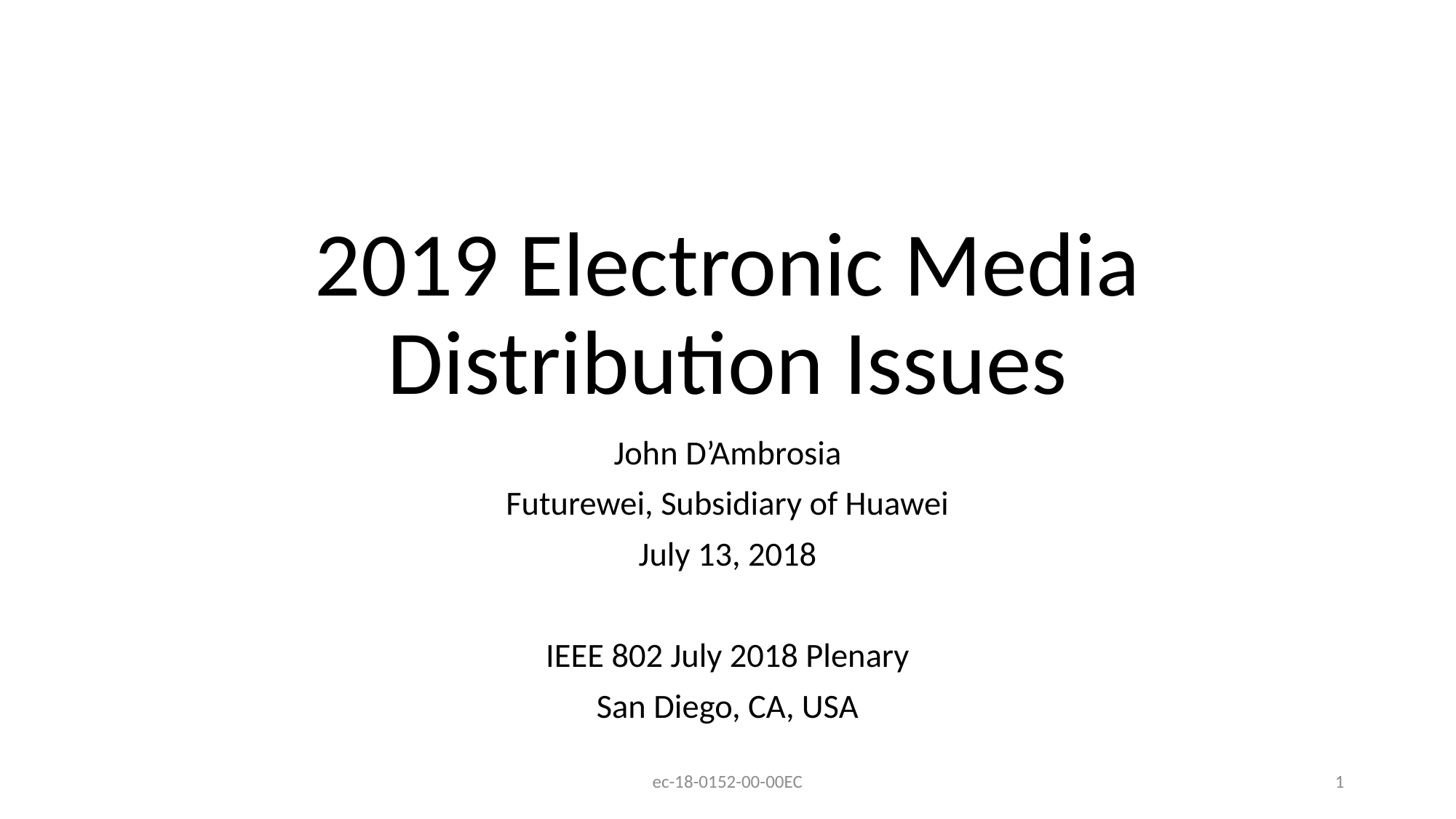

# 2019 Electronic Media Distribution Issues
John D’Ambrosia
Futurewei, Subsidiary of Huawei
July 13, 2018

IEEE 802 July 2018 Plenary
San Diego, CA, USA
ec-18-0152-00-00EC
1